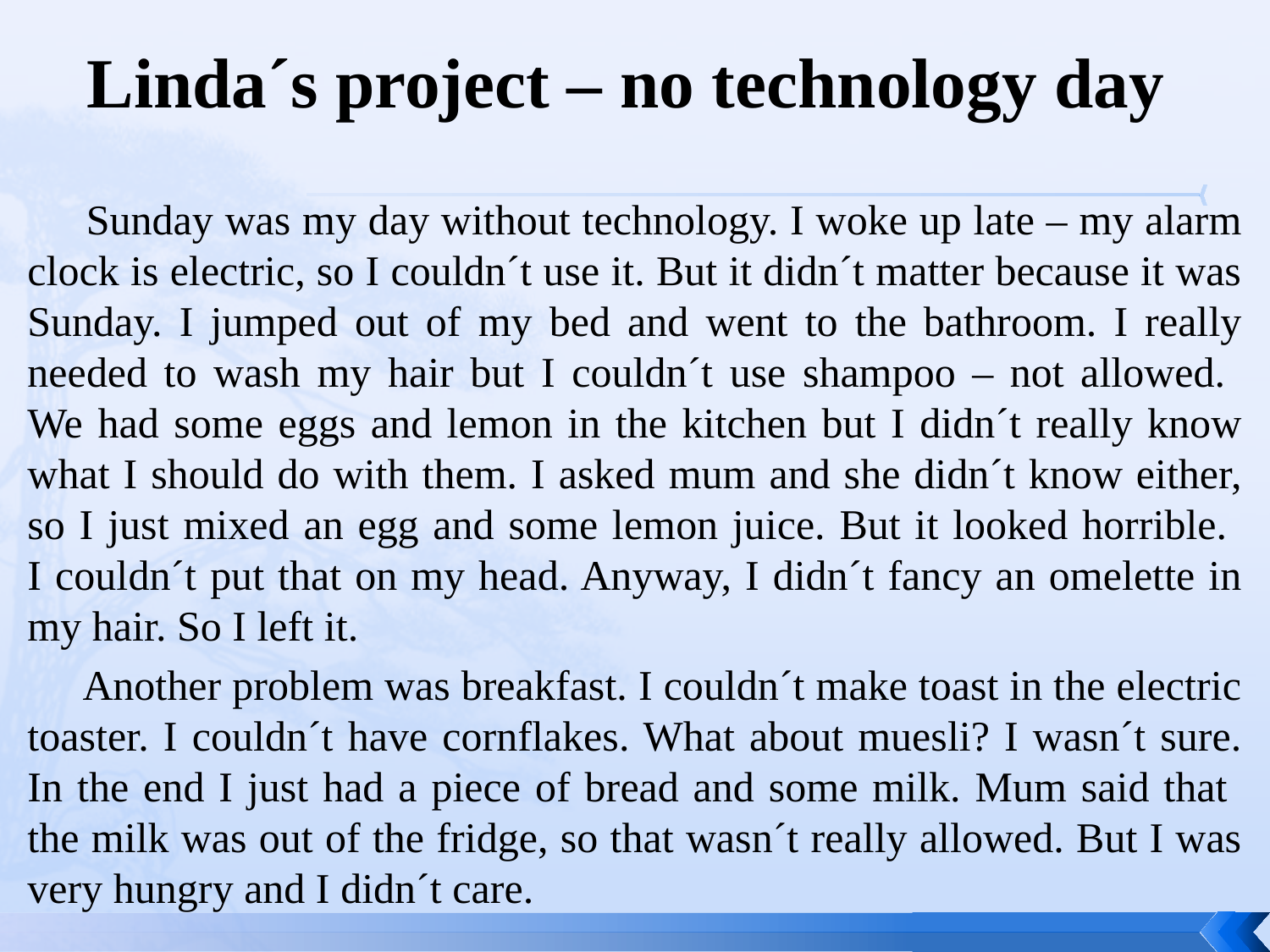

# Linda´s project – no technology day
     Sunday was my day without technology. I woke up late – my alarm clock is electric, so I couldn´t use it. But it didn´t matter because it was Sunday. I jumped out of my bed and went to the bathroom. I really needed to wash my hair but I couldn´t use shampoo – not allowed.
We had some eggs and lemon in the kitchen but I didn´t really know what I should do with them. I asked mum and she didn´t know either, so I just mixed an egg and some lemon juice. But it looked horrible.
I couldn´t put that on my head. Anyway, I didn´t fancy an omelette in my hair. So I left it.
     Another problem was breakfast. I couldn´t make toast in the electric toaster. I couldn´t have cornflakes. What about muesli? I wasn´t sure. In the end I just had a piece of bread and some milk. Mum said that
the milk was out of the fridge, so that wasn´t really allowed. But I was very hungry and I didn´t care.